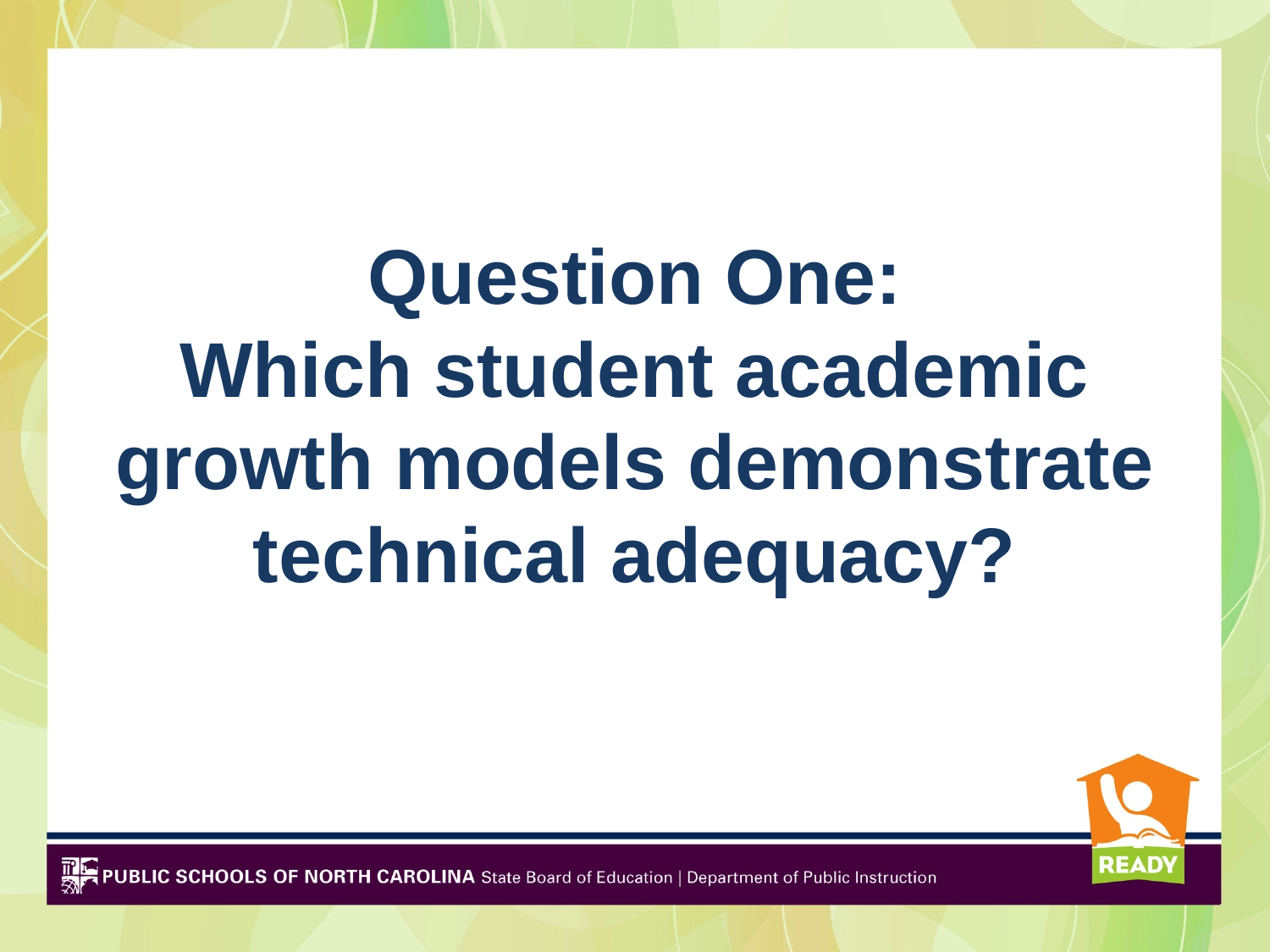

# . Question One: Which student academic growth models demonstrate technical adequacy?